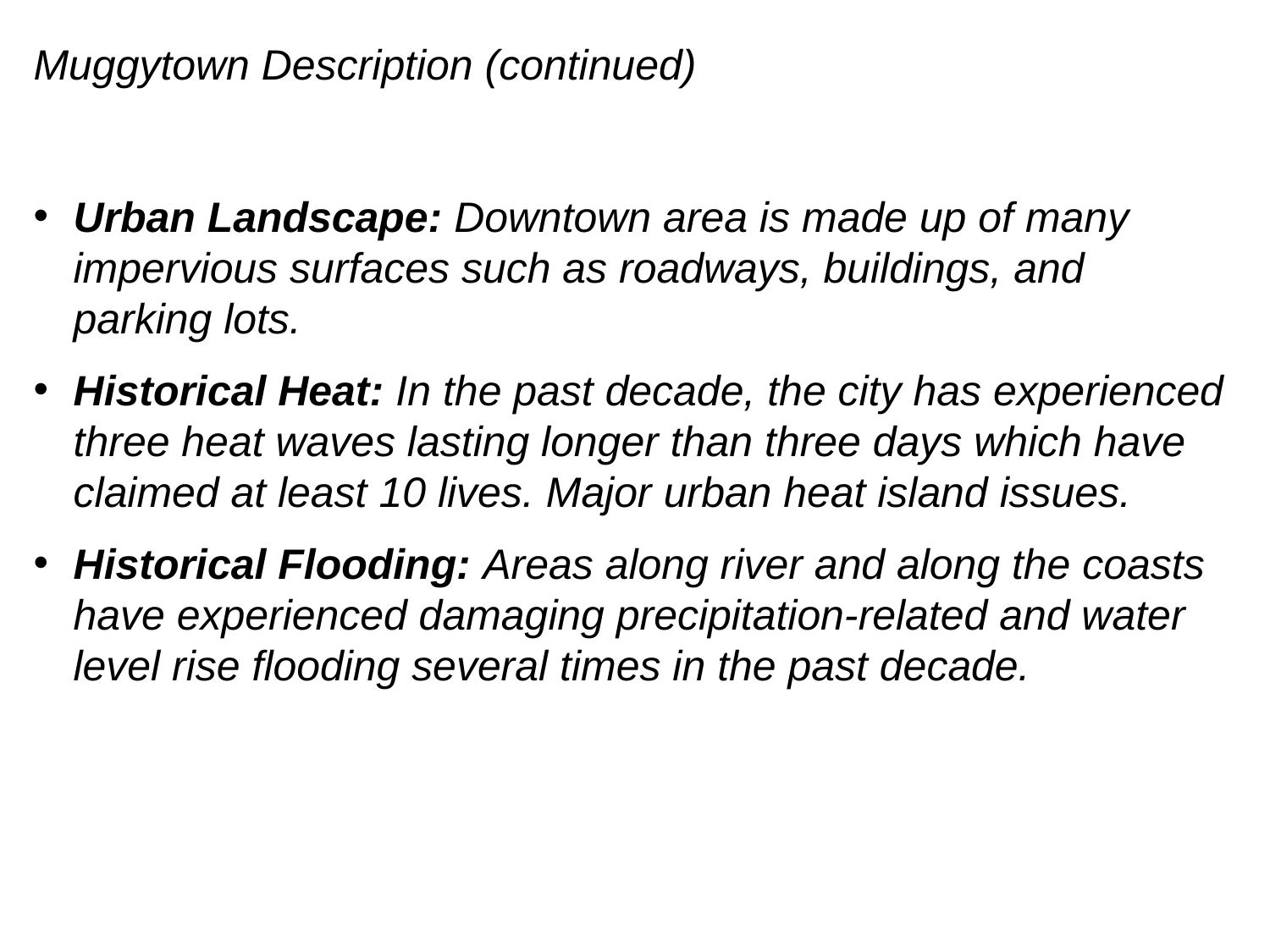

Muggytown Description (continued)

Urban Landscape: Downtown area is made up of many impervious surfaces such as roadways, buildings, and parking lots.
Historical Heat: In the past decade, the city has experienced three heat waves lasting longer than three days which have claimed at least 10 lives. Major urban heat island issues.
Historical Flooding: Areas along river and along the coasts have experienced damaging precipitation-related and water level rise flooding several times in the past decade.